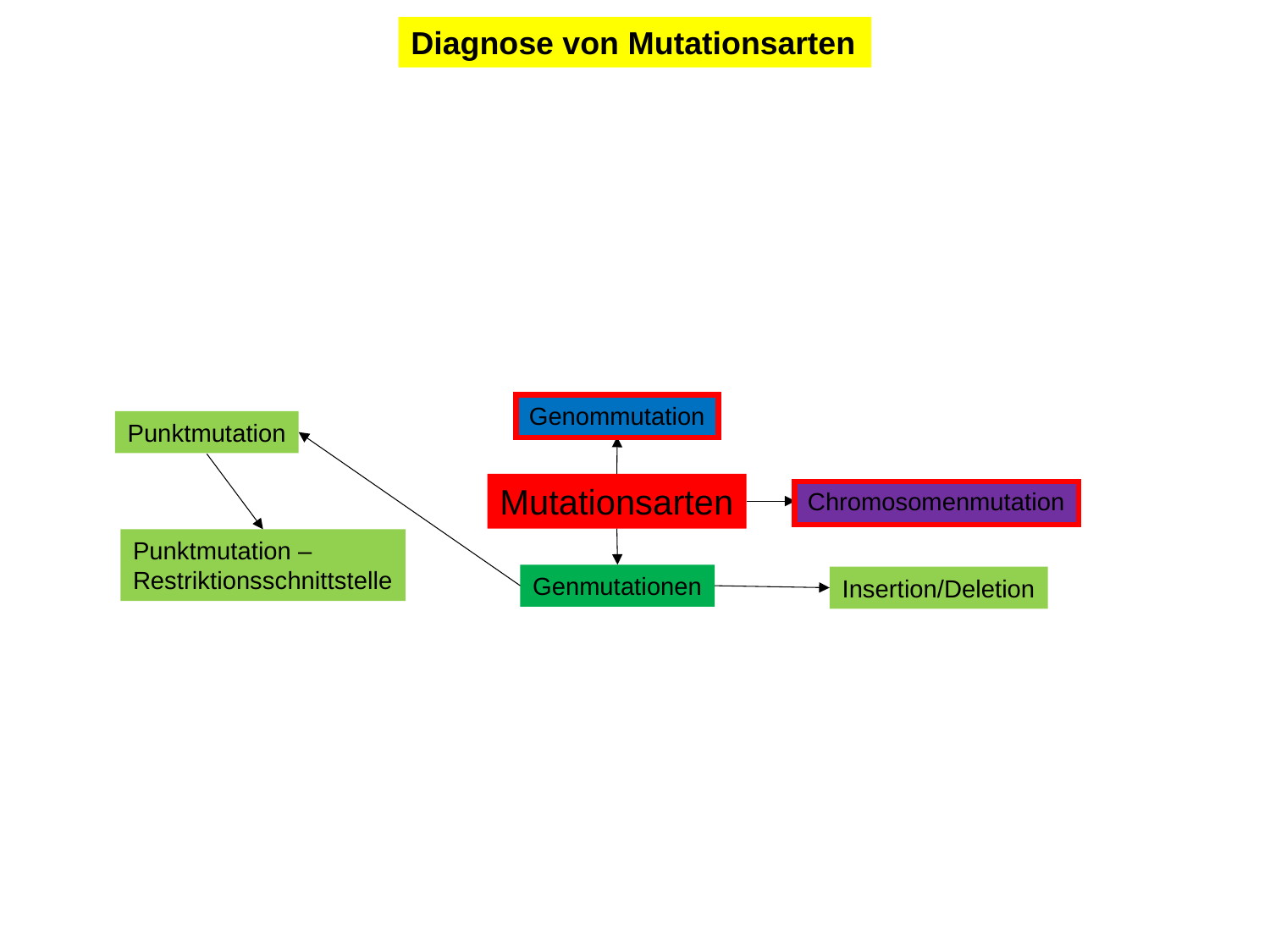

Diagnose von Mutationsarten

Genommutation
Punktmutation
Mutationsarten
Chromosomenmutation

Punktmutation –
Restriktionsschnittstelle
Genmutationen
Insertion/Deletion